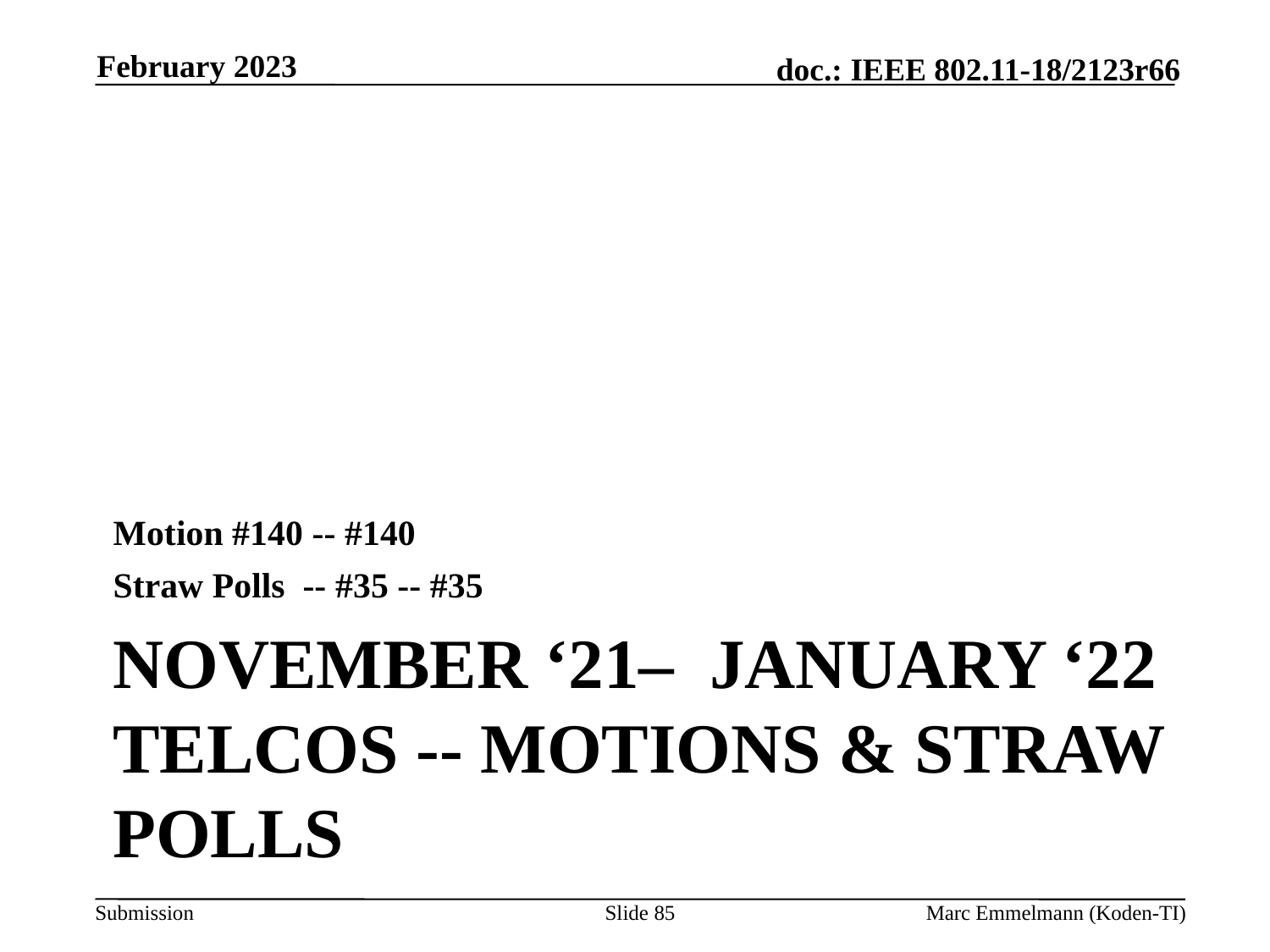

February 2023
Motion #140 -- #140
Straw Polls  -- #35 -- #35
# November ‘21–  January ‘22 Telcos -- Motions & Straw Polls
Slide 85
Marc Emmelmann (Koden-TI)